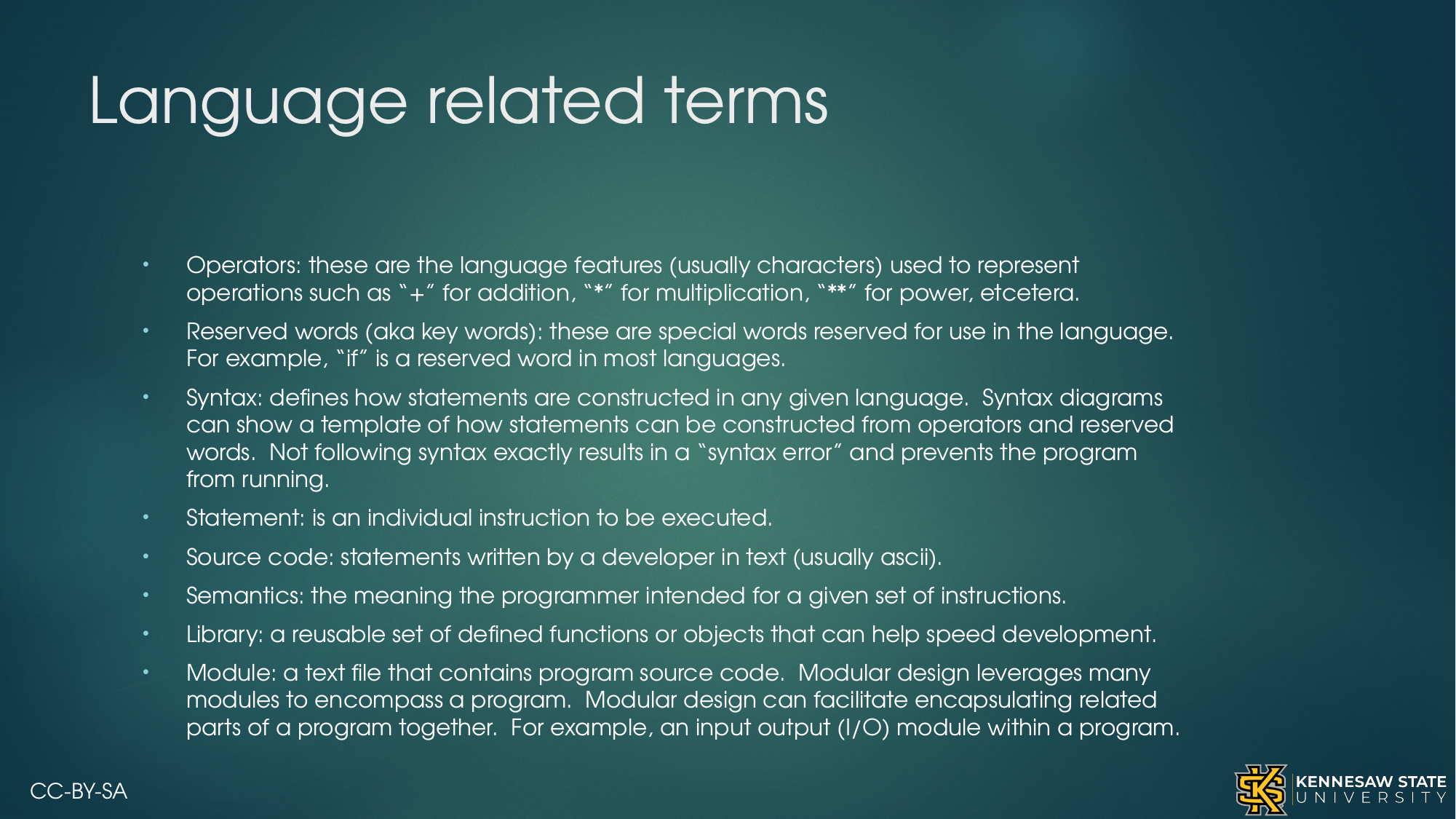

# Language related terms
Operators: these are the language features (usually characters) used to represent operations such as “+” for addition, “*” for multiplication, “**” for power, etcetera.
Reserved words (aka key words): these are special words reserved for use in the language.  For example, “if” is a reserved word in most languages.
Syntax: defines how statements are constructed in any given language.  Syntax diagrams can show a template of how statements can be constructed from operators and reserved words.  Not following syntax exactly results in a “syntax error” and prevents the program from running.
Statement: is an individual instruction to be executed.
Source code: statements written by a developer in text (usually ascii).
Semantics: the meaning the programmer intended for a given set of instructions.
Library: a reusable set of defined functions or objects that can help speed development.
Module: a text file that contains program source code.  Modular design leverages many modules to encompass a program.  Modular design can facilitate encapsulating related parts of a program together.  For example, an input output (I/O) module within a program.